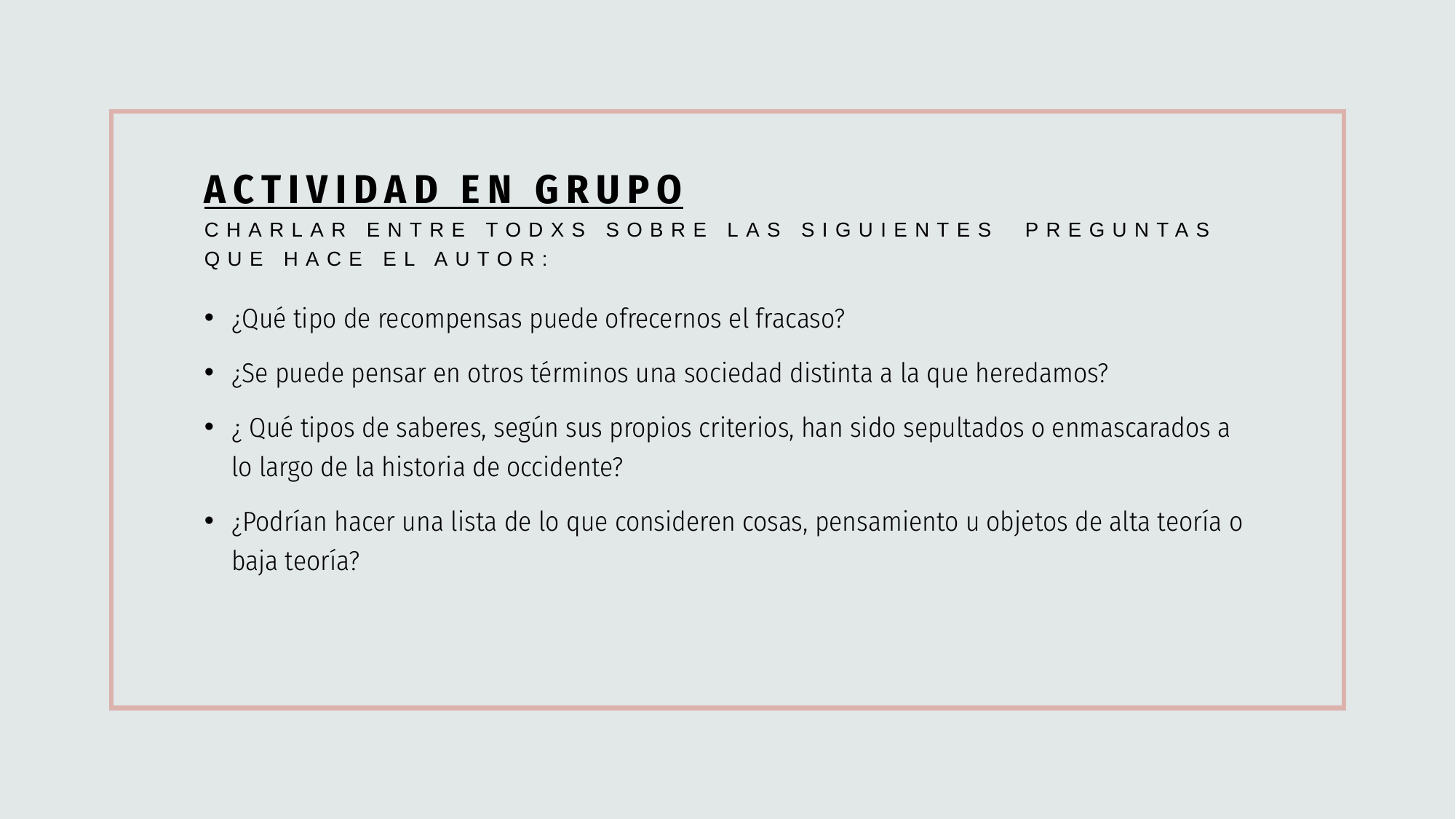

# Actividad en grupo Charlar entre todxs sobre las siguientes  preguntas que hace el autor:
¿Qué tipo de recompensas puede ofrecernos el fracaso?
¿Se puede pensar en otros términos una sociedad distinta a la que heredamos?
¿ Qué tipos de saberes, según sus propios criterios, han sido sepultados o enmascarados a lo largo de la historia de occidente?
¿Podrían hacer una lista de lo que consideren cosas, pensamiento u objetos de alta teoría o baja teoría?